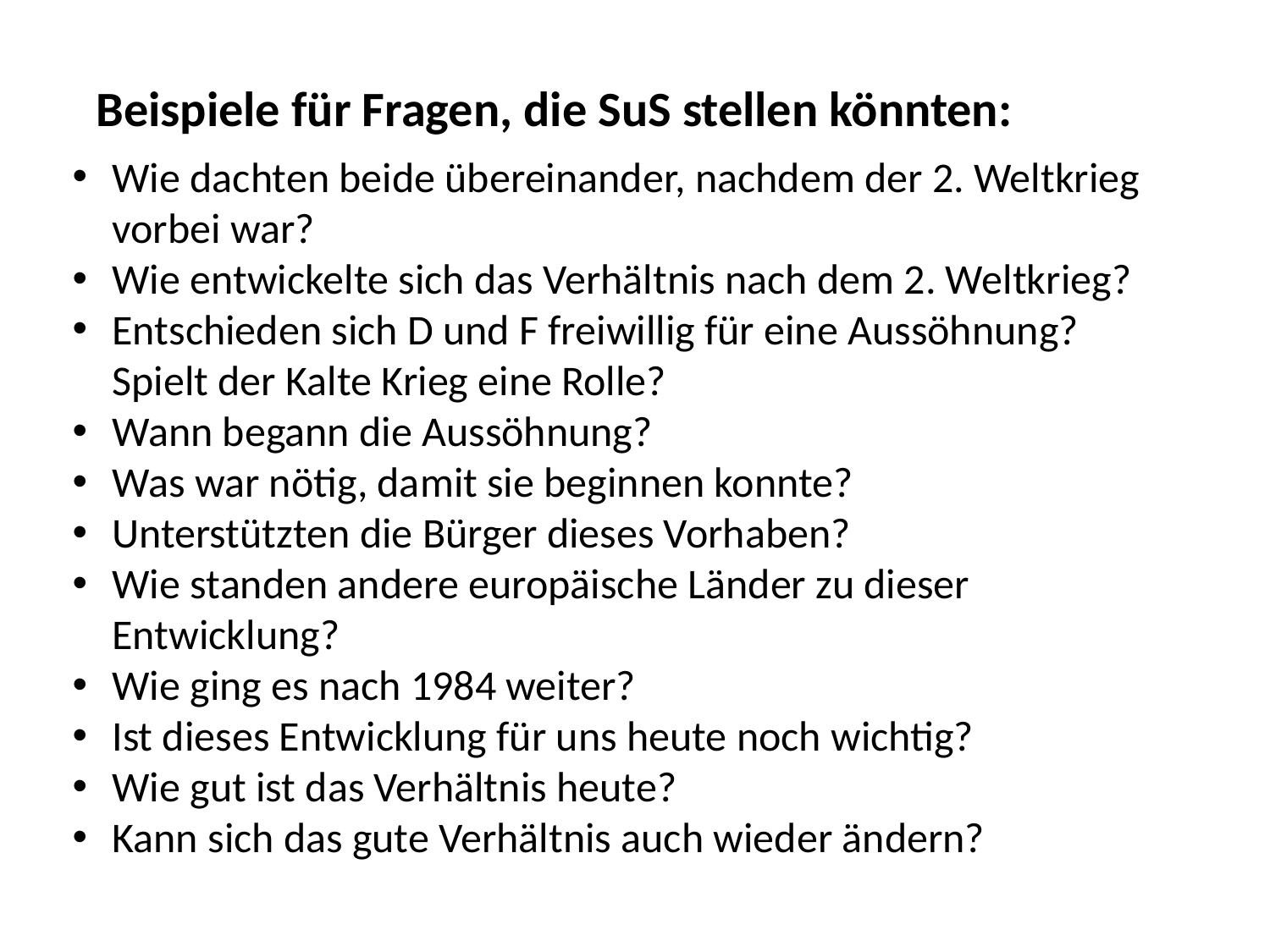

Beispiele für Fragen, die SuS stellen könnten:

Wie dachten beide übereinander, nachdem der 2. Weltkrieg vorbei war?
Wie entwickelte sich das Verhältnis nach dem 2. Weltkrieg?
Entschieden sich D und F freiwillig für eine Aussöhnung? Spielt der Kalte Krieg eine Rolle?
Wann begann die Aussöhnung?
Was war nötig, damit sie beginnen konnte?
Unterstützten die Bürger dieses Vorhaben?
Wie standen andere europäische Länder zu dieser Entwicklung?
Wie ging es nach 1984 weiter?
Ist dieses Entwicklung für uns heute noch wichtig?
Wie gut ist das Verhältnis heute?
Kann sich das gute Verhältnis auch wieder ändern?